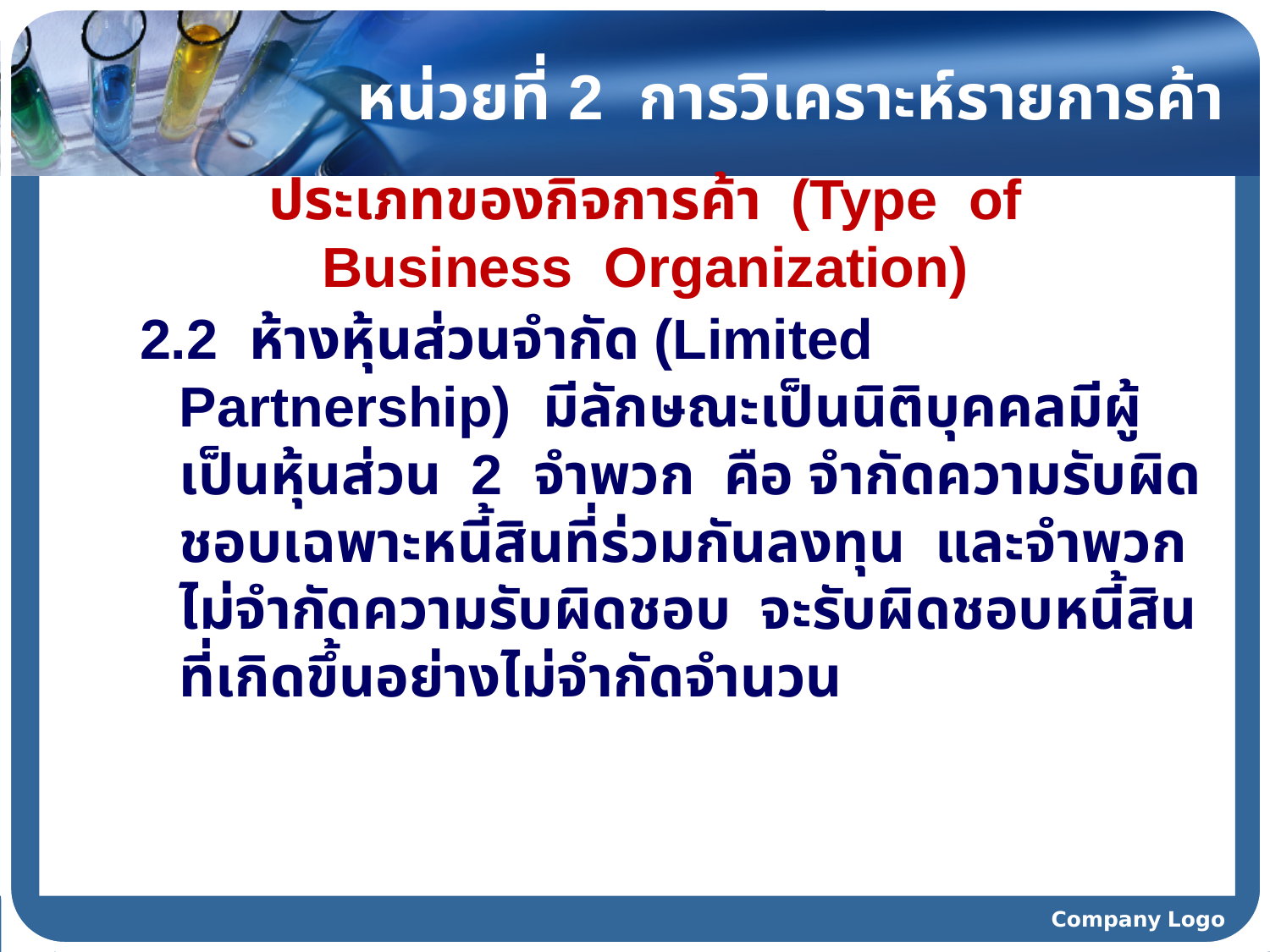

# หน่วยที่ 2  การวิเคราะห์รายการค้า
ประเภทของกิจการค้า  (Type  of Business  Organization)
2.2  ห้างหุ้นส่วนจำกัด (Limited Partnership)  มีลักษณะเป็นนิติบุคคลมีผู้เป็นหุ้นส่วน  2  จำพวก  คือ จำกัดความรับผิดชอบเฉพาะหนี้สินที่ร่วมกันลงทุน  และจำพวกไม่จำกัดความรับผิดชอบ  จะรับผิดชอบหนี้สินที่เกิดขึ้นอย่างไม่จำกัดจำนวน
Company Logo